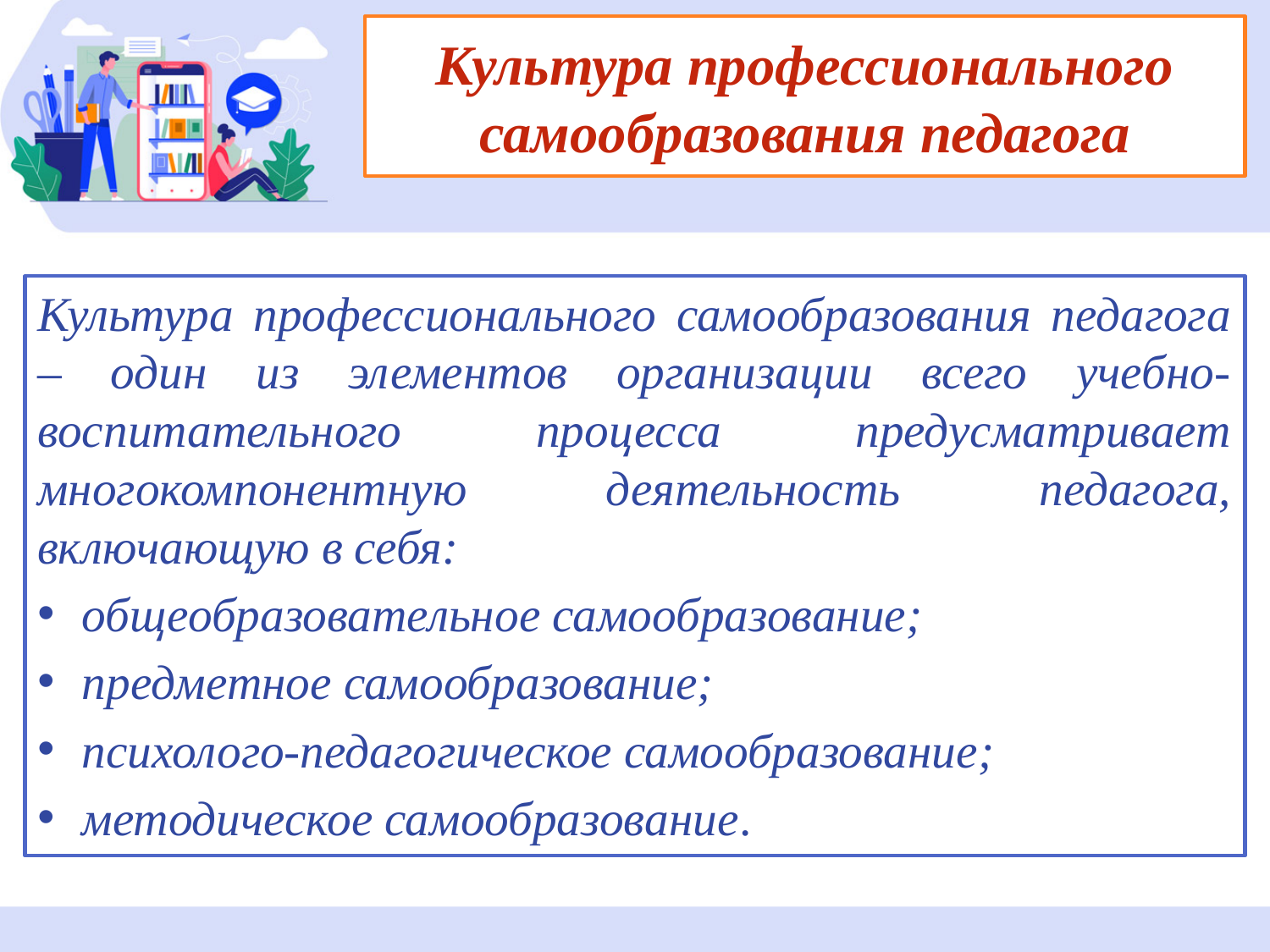

# Культура профессионального самообразования педагога
Культура профессионального самообразования педагога – один из элементов организации всего учебно-воспитательного процесса предусматривает многокомпонентную деятельность педагога, включающую в себя:
общеобразовательное самообразование;
предметное самообразование;
психолого-педагогическое самообразование;
методическое самообразование.